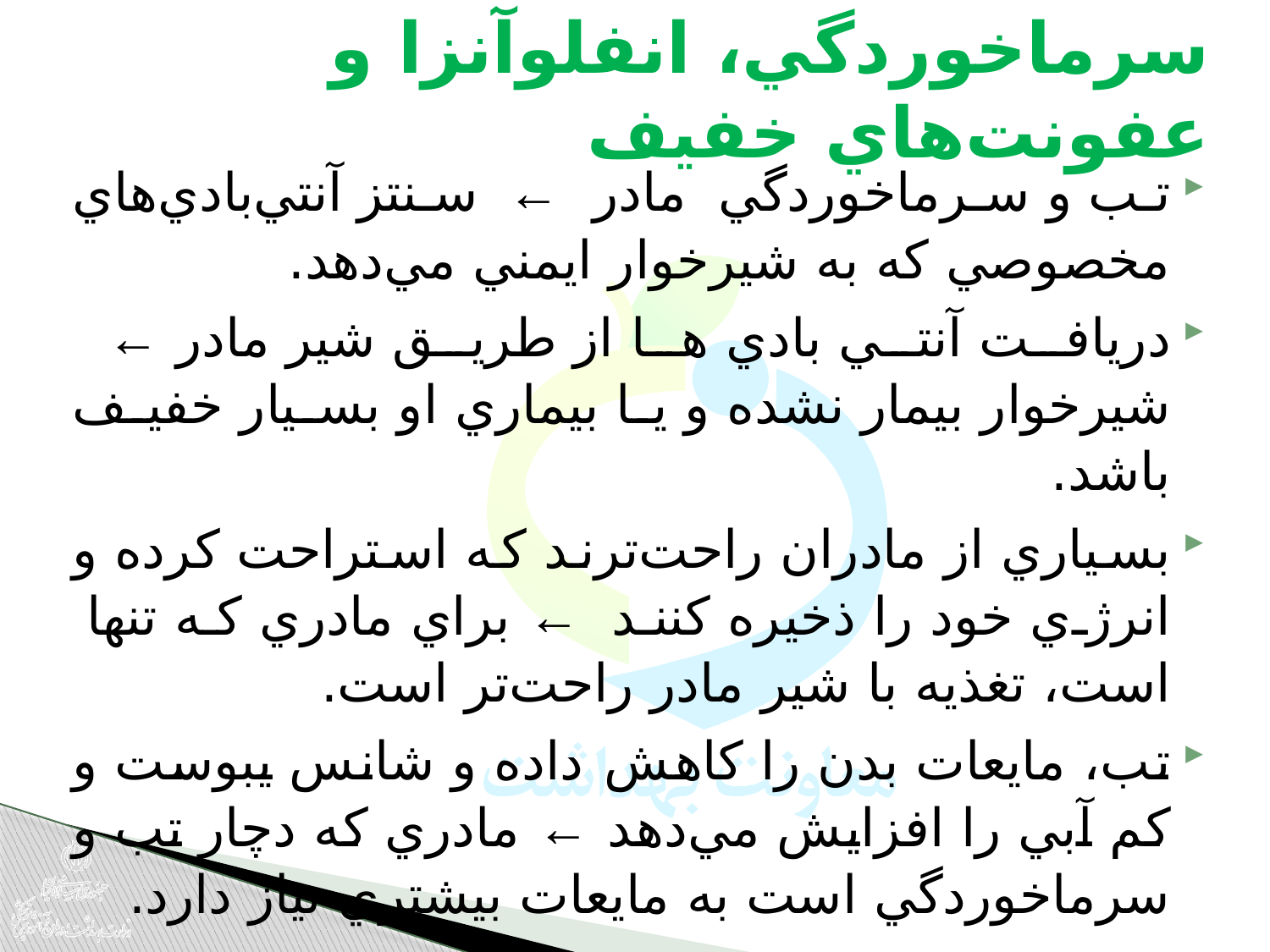

# سرماخوردگي، انفلوآنزا و عفونت‌هاي خفيف
تب و سرماخوردگي مادر ← سنتز آنتي‌بادي‌هاي مخصوصي كه به شيرخوار ايمني مي‌دهد.
دريافت آنتي بادي ها از طريق شير‌ مادر ← شیرخوار بيمار نشده و يا بيماري او بسيار خفيف باشد.
بسياري از مادران راحت‌ترند كه استراحت كرده و انرژي خود را ذخيره كنند ← براي مادري كه تنها است، تغذيه با شير ‌مادر راحت‌تر است.
تب، مايعات بدن را كاهش داده و شانس يبوست و كم آبي را افزايش مي‌دهد ← مادري كه دچار تب و سرماخوردگي است به مايعات بيشتري نياز دارد.